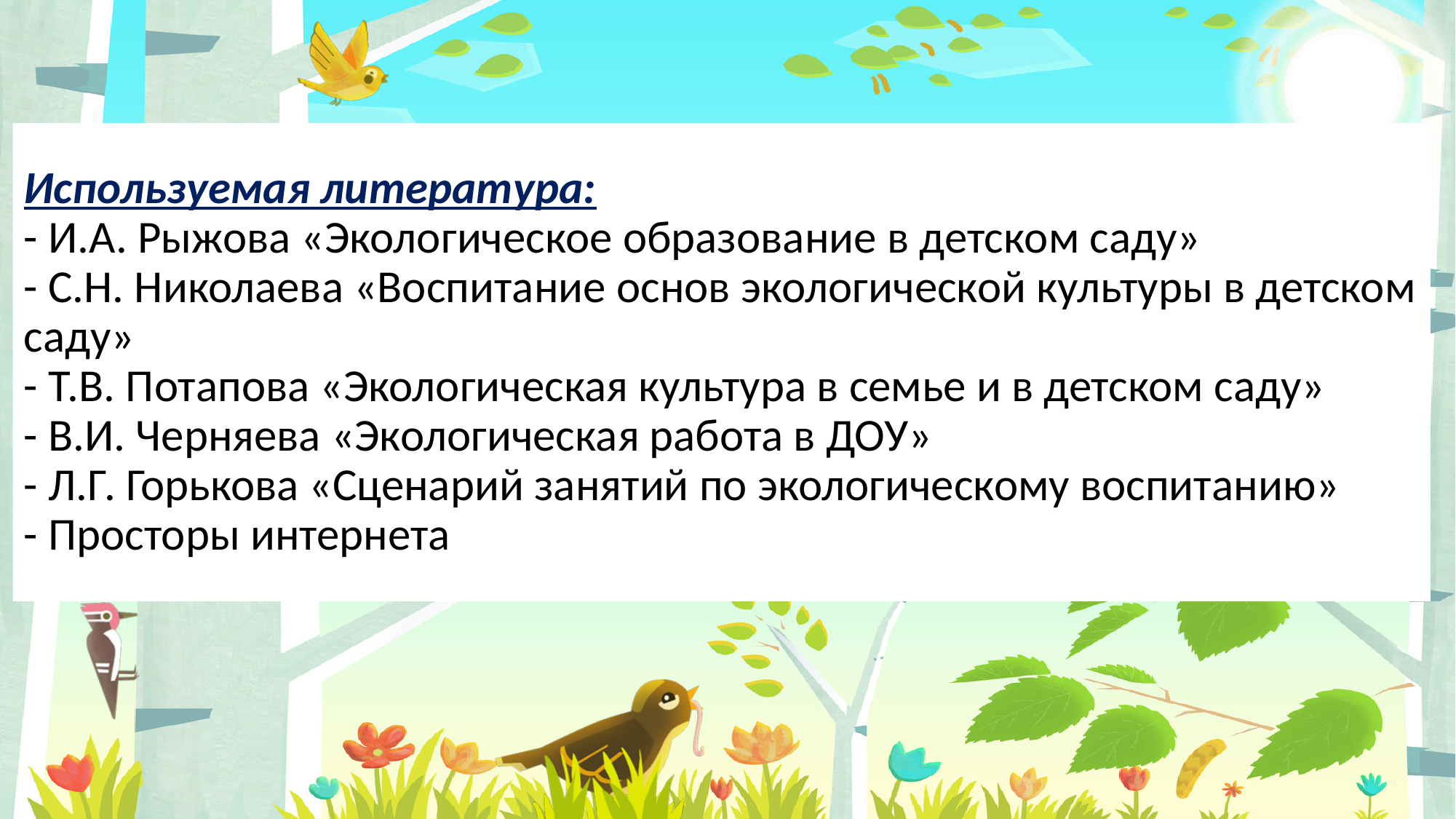

# Используемая литература: - И.А. Рыжова «Экологическое образование в детском саду» - С.Н. Николаева «Воспитание основ экологической культуры в детском саду» - Т.В. Потапова «Экологическая культура в семье и в детском саду» - В.И. Черняева «Экологическая работа в ДОУ» - Л.Г. Горькова «Сценарий занятий по экологическому воспитанию» - Просторы интернета